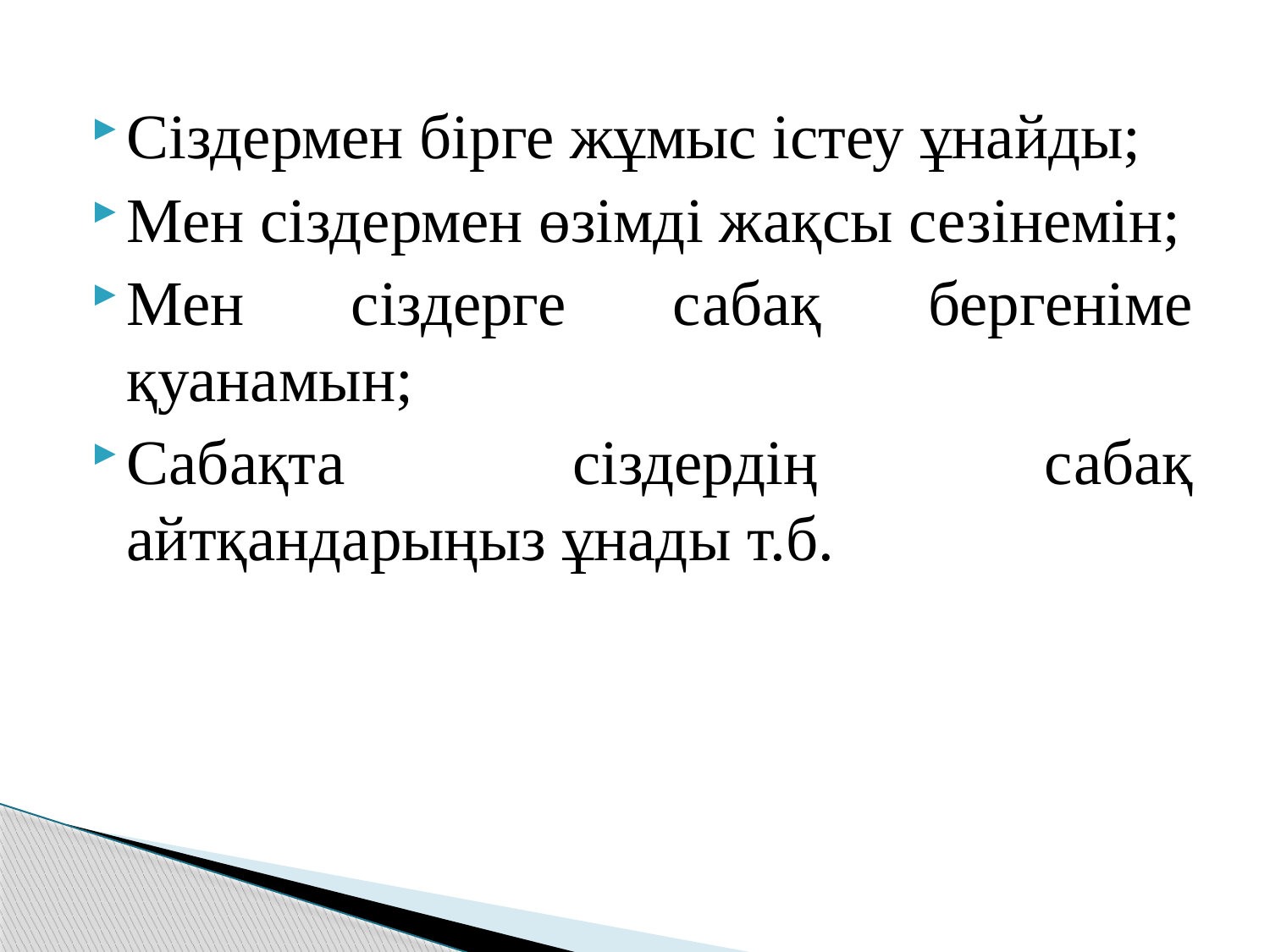

Сіздермен бірге жұмыс істеу ұнайды;
Мен сіздермен өзімді жақсы сезінемін;
Мен сіздерге сабақ бергеніме қуанамын;
Сабақта сіздердің сабақ айтқандарыңыз ұнады т.б.